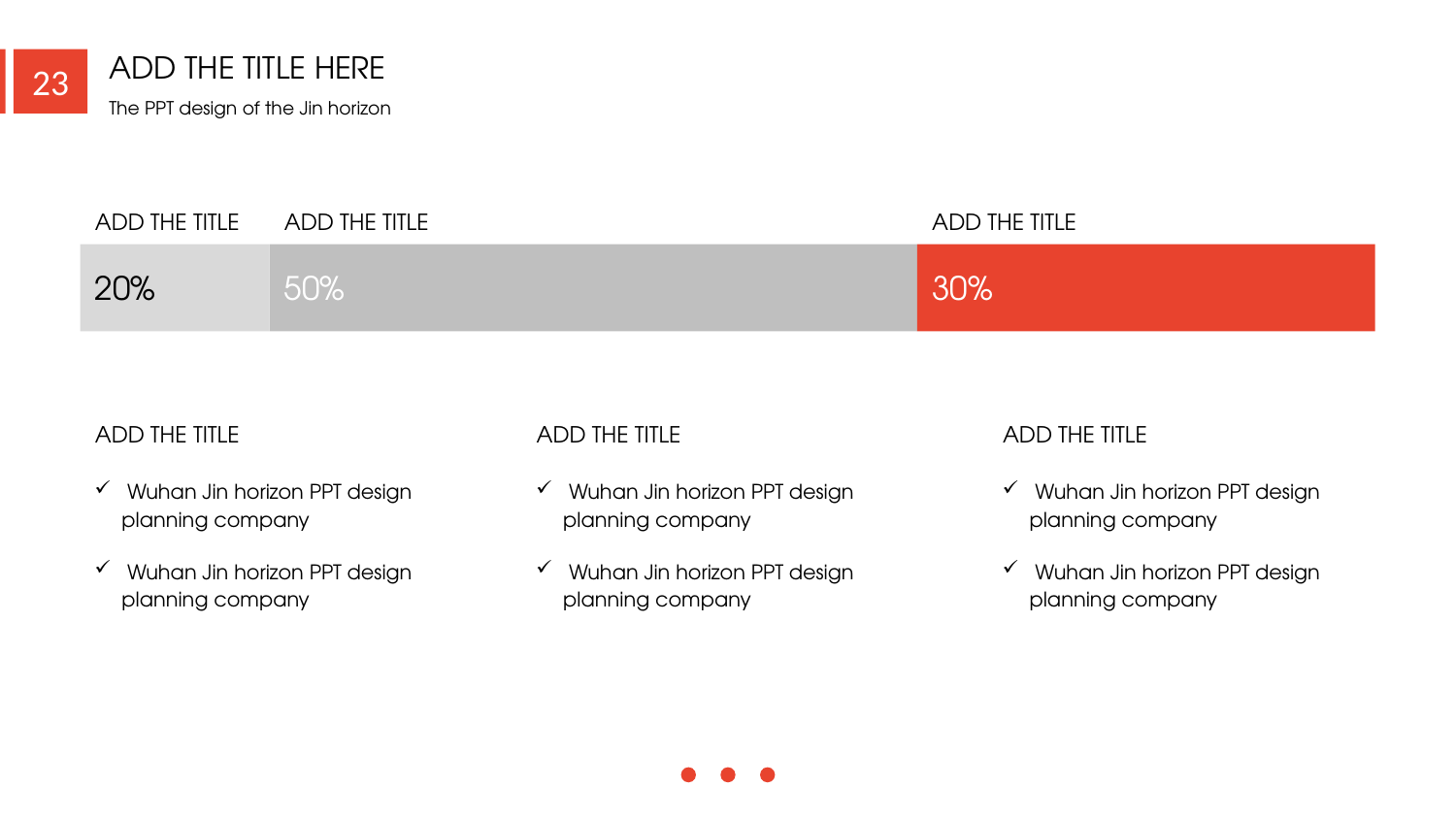

ADD THE TITLE

20%
ADD THE TITLE

50%
ADD THE TITLE

30%
ADD THE TITLE
 Wuhan Jin horizon PPT design planning company
 Wuhan Jin horizon PPT design planning company
ADD THE TITLE
 Wuhan Jin horizon PPT design planning company
 Wuhan Jin horizon PPT design planning company
ADD THE TITLE
 Wuhan Jin horizon PPT design planning company
 Wuhan Jin horizon PPT design planning company